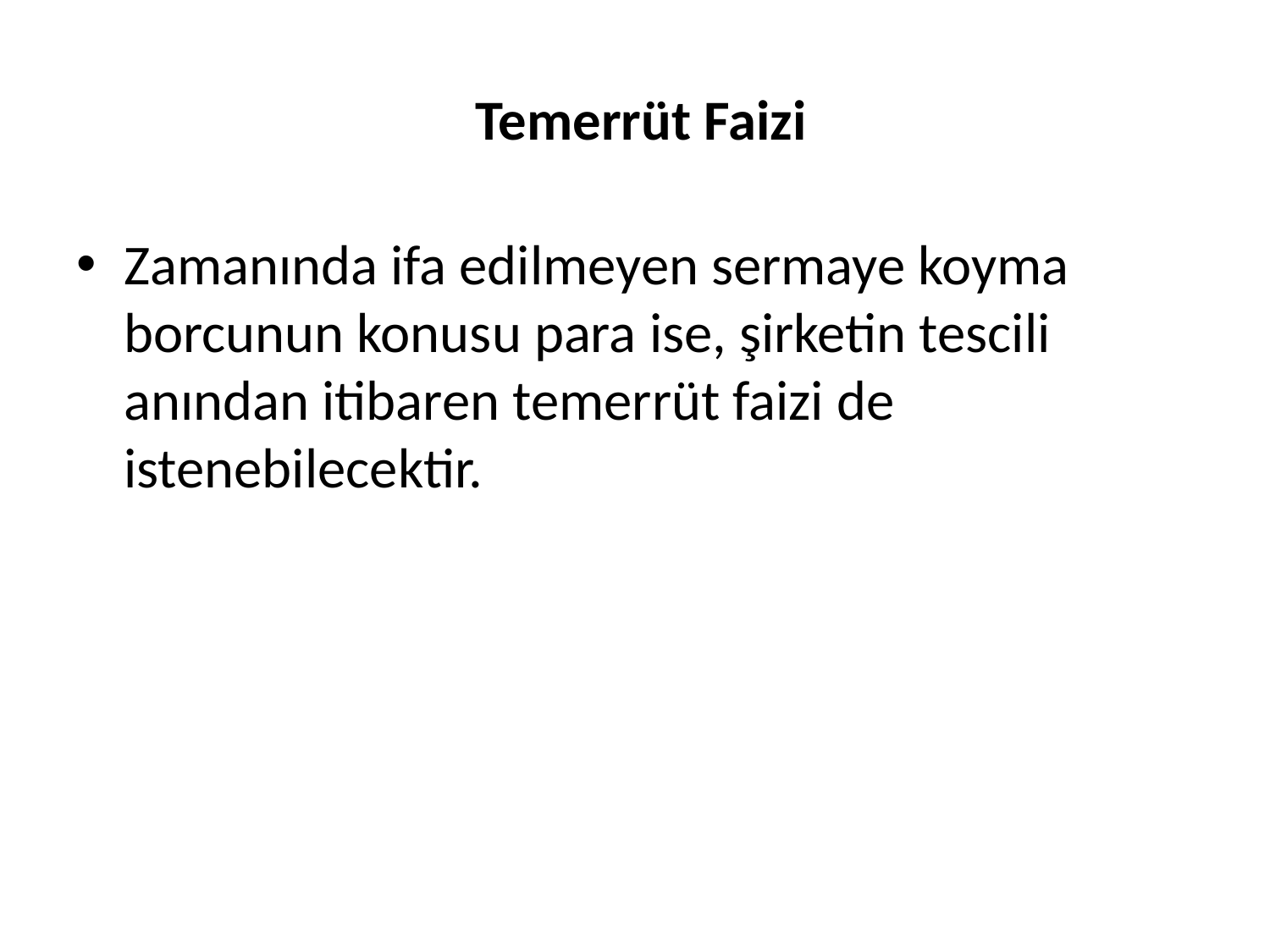

# Temerrüt Faizi
Zamanında ifa edilmeyen sermaye koyma borcunun konusu para ise, şirketin tescili anından itibaren temerrüt faizi de istenebilecektir.